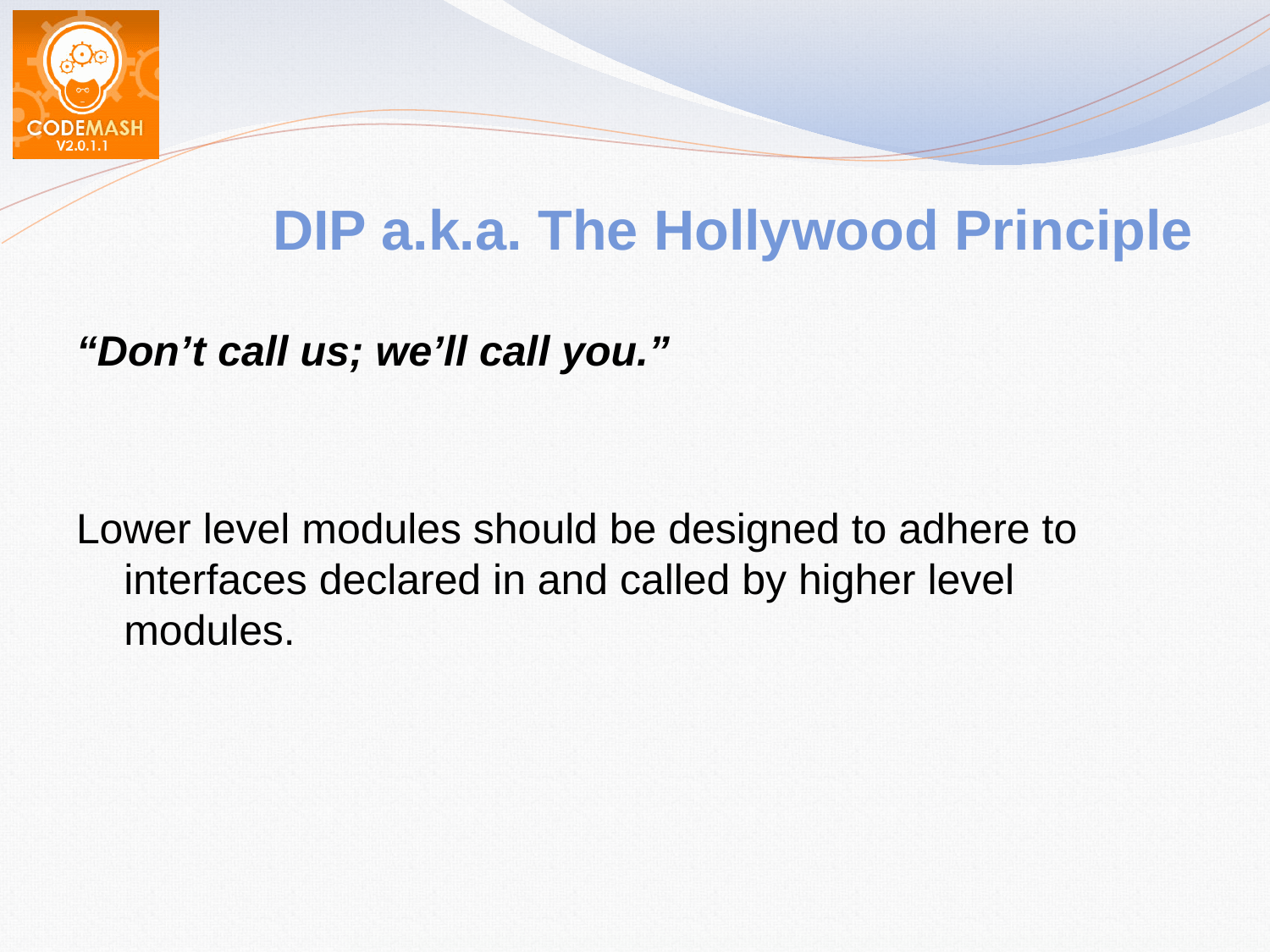

# DIP a.k.a. The Hollywood Principle
“Don’t call us; we’ll call you.”

Lower level modules should be designed to adhere to interfaces declared in and called by higher level modules.